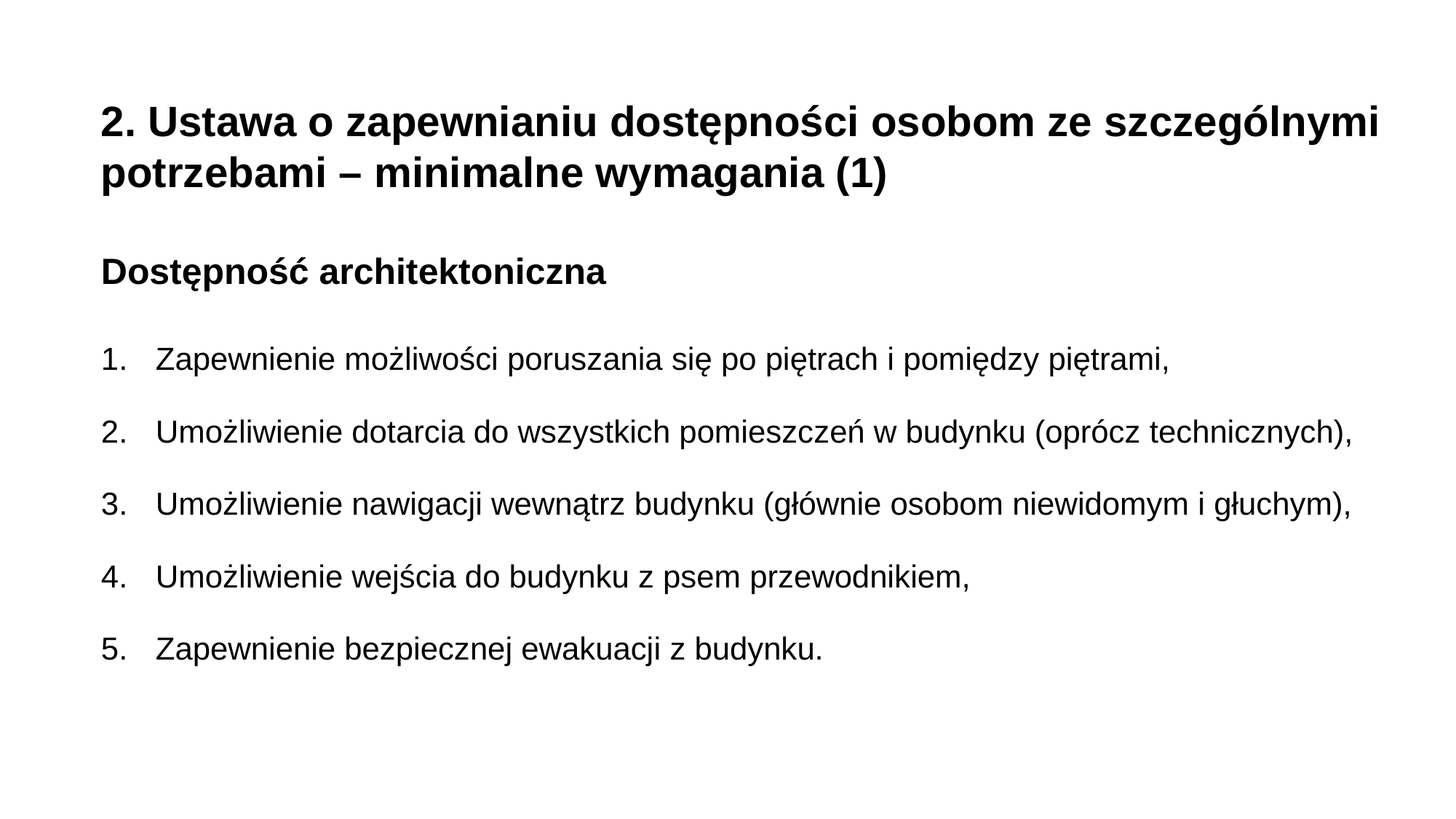

2. Ustawa o zapewnianiu dostępności osobom ze szczególnymi potrzebami – minimalne wymagania (1)
Dostępność architektoniczna
Zapewnienie możliwości poruszania się po piętrach i pomiędzy piętrami,
Umożliwienie dotarcia do wszystkich pomieszczeń w budynku (oprócz technicznych),
Umożliwienie nawigacji wewnątrz budynku (głównie osobom niewidomym i głuchym),
Umożliwienie wejścia do budynku z psem przewodnikiem,
Zapewnienie bezpiecznej ewakuacji z budynku.